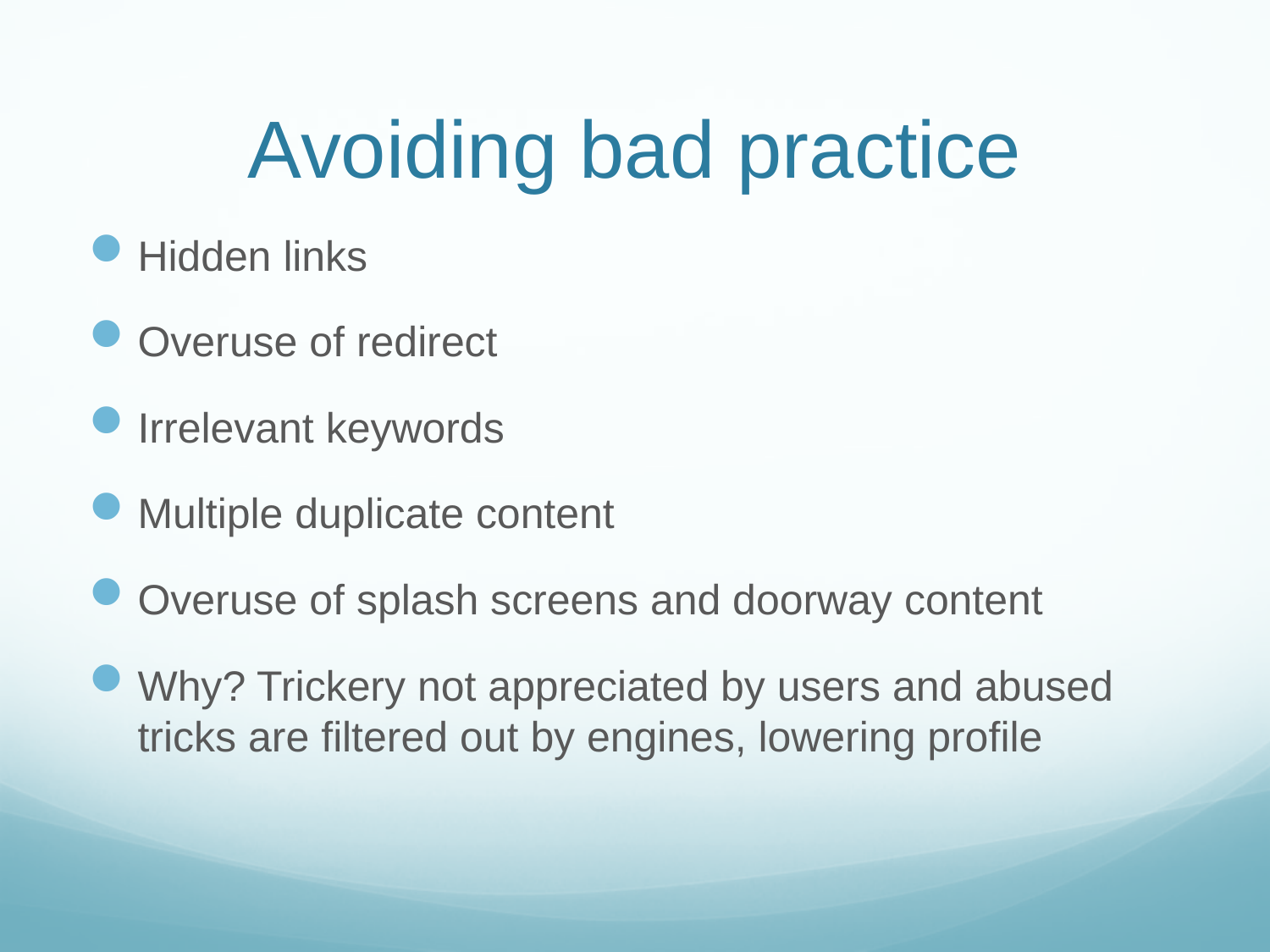

# Avoiding bad practice
Hidden links
Overuse of redirect
Irrelevant keywords
Multiple duplicate content
Overuse of splash screens and doorway content
Why? Trickery not appreciated by users and abused tricks are filtered out by engines, lowering profile